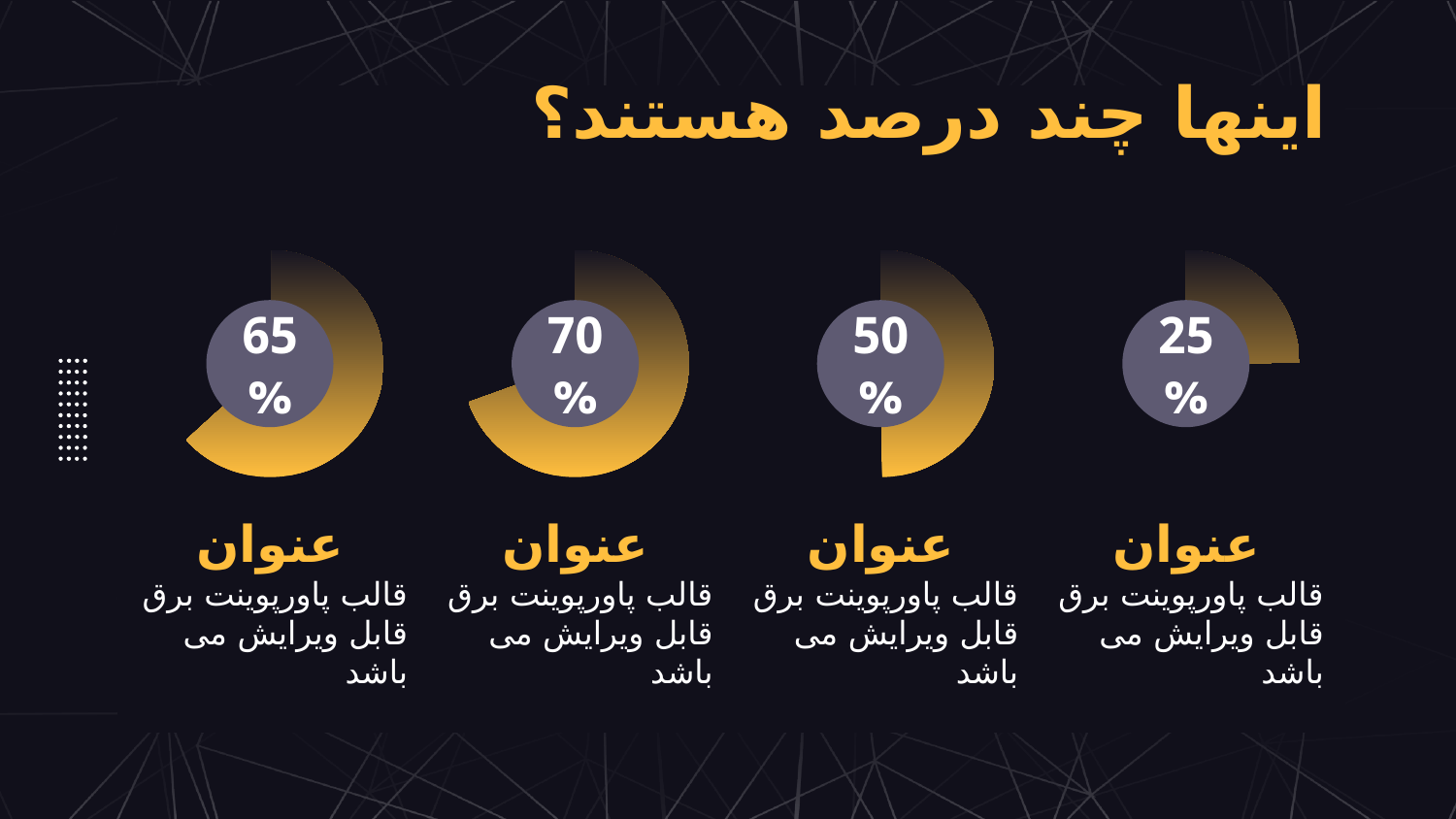

# اینها چند درصد هستند؟

65%
70%
50%
25%
عنوان
عنوان
عنوان
عنوان
قالب پاورپوینت برق قابل ویرایش می باشد
قالب پاورپوینت برق قابل ویرایش می باشد
قالب پاورپوینت برق قابل ویرایش می باشد
قالب پاورپوینت برق قابل ویرایش می باشد